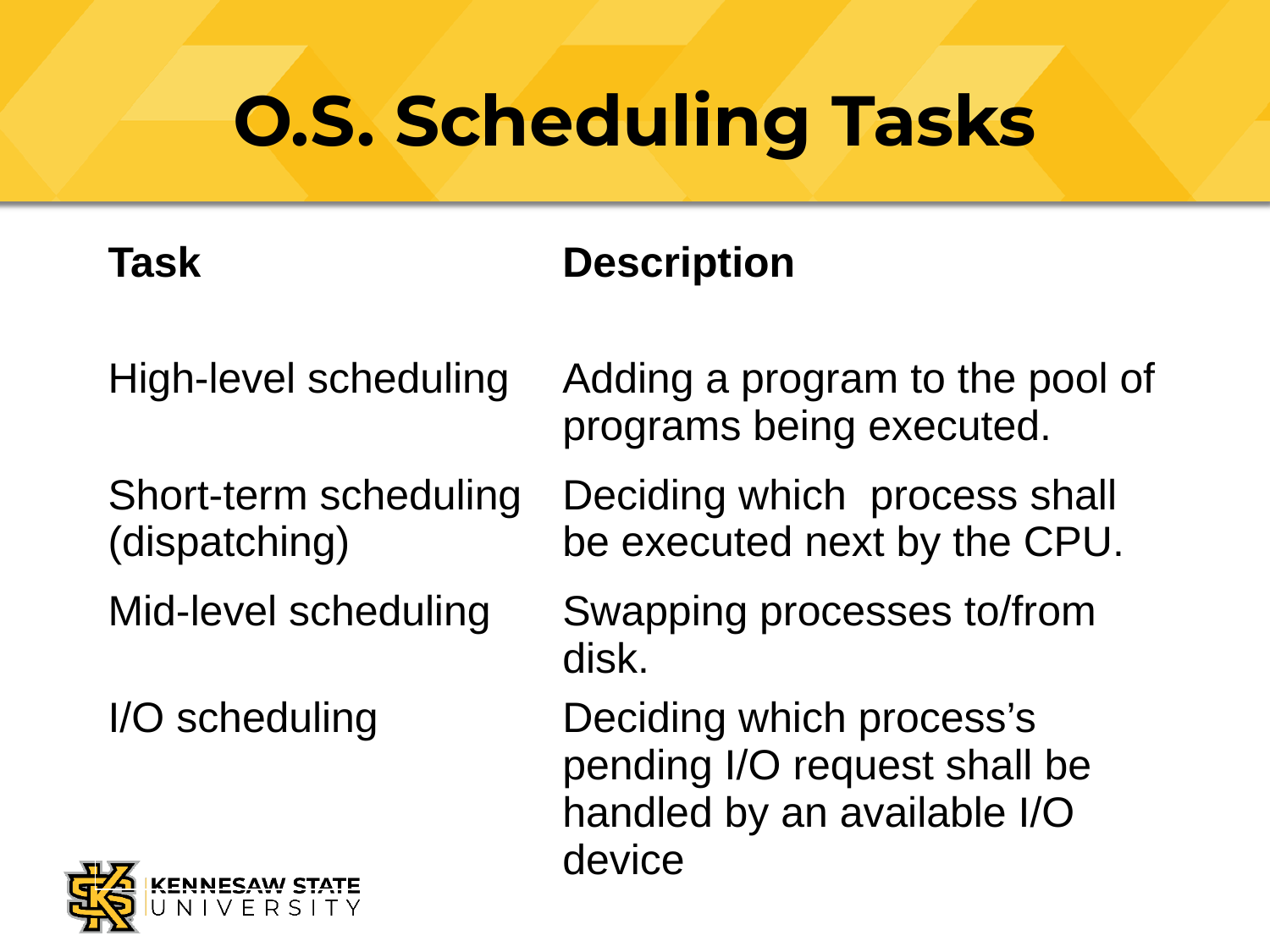

# O.S. Scheduling Tasks
| Task | Description |
| --- | --- |
| High-level scheduling | Adding a program to the pool of programs being executed. |
| Short-term scheduling (dispatching) | Deciding which process shall be executed next by the CPU. |
| Mid-level scheduling | Swapping processes to/from disk. |
| I/O scheduling | Deciding which process’s pending I/O request shall be handled by an available I/O device |